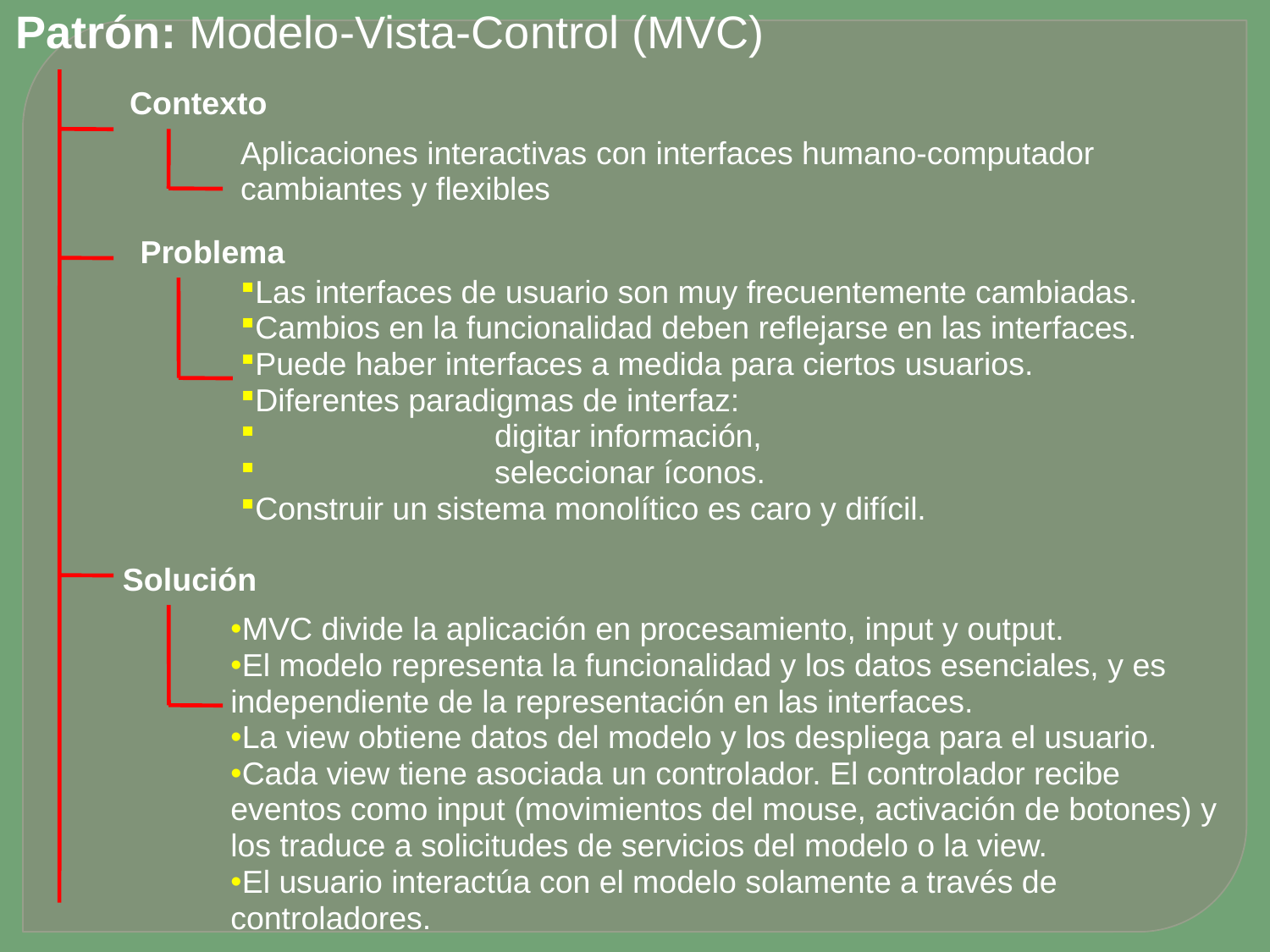

Patrón: Modelo-Vista-Control (MVC)
Contexto

Aplicaciones interactivas con interfaces humano-computador cambiantes y flexibles

Problema

Las interfaces de usuario son muy frecuentemente cambiadas.
Cambios en la funcionalidad deben reflejarse en las interfaces.
Puede haber interfaces a medida para ciertos usuarios.
Diferentes paradigmas de interfaz:
		digitar información,
		seleccionar íconos.
Construir un sistema monolítico es caro y difícil.

Solución

MVC divide la aplicación en procesamiento, input y output.
El modelo representa la funcionalidad y los datos esenciales, y es independiente de la representación en las interfaces.
La view obtiene datos del modelo y los despliega para el usuario.
Cada view tiene asociada un controlador. El controlador recibe eventos como input (movimientos del mouse, activación de botones) y los traduce a solicitudes de servicios del modelo o la view.
El usuario interactúa con el modelo solamente a través de controladores.